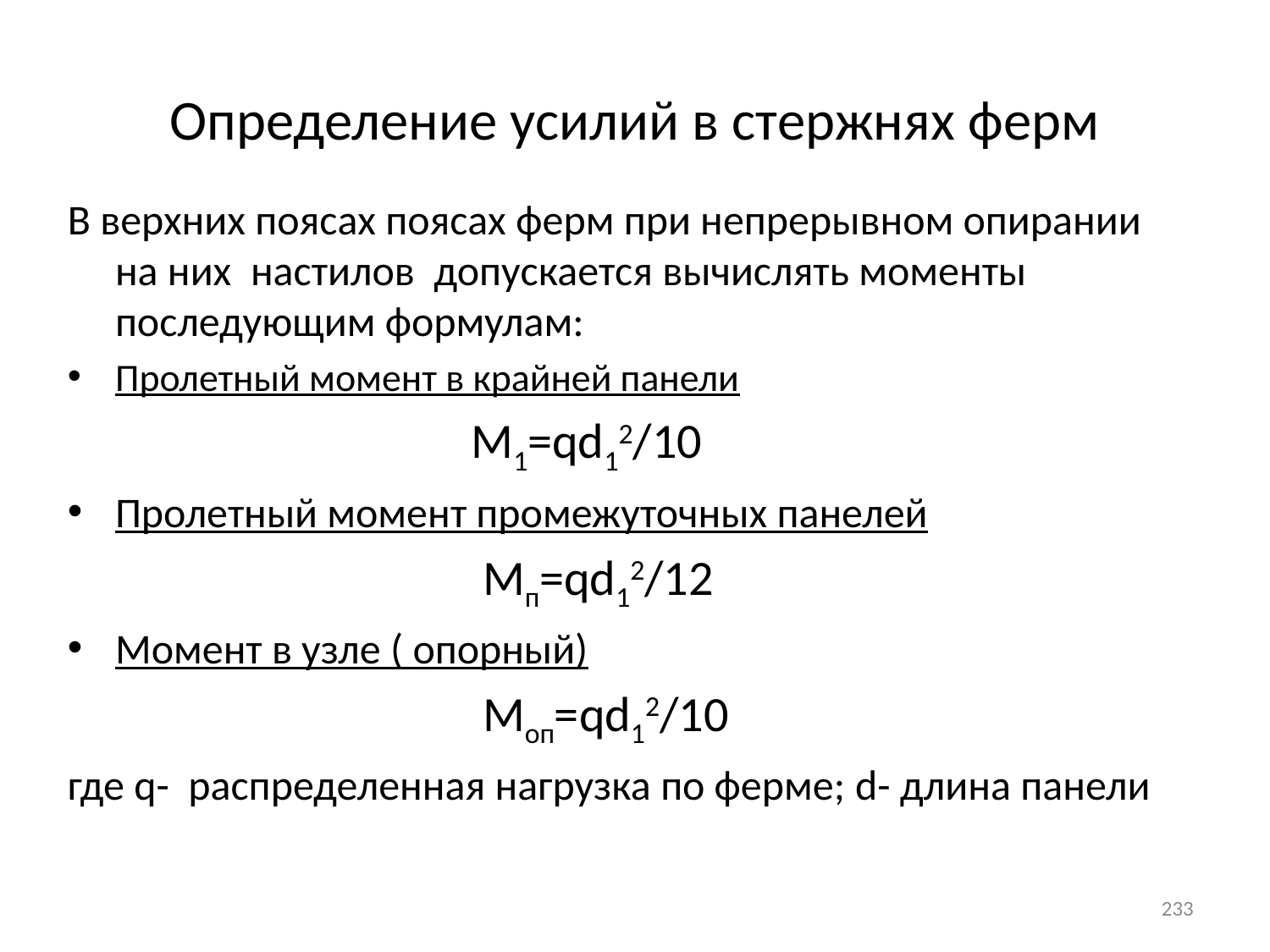

Определение усилий в стержнях ферм
В верхних поясах поясах ферм при непрерывном опирании на них  настилов  допускается вычислять моменты последующим формулам:
Пролетный момент в крайней панели
                                    М1=qd12/10
Пролетный момент промежуточных панелей
                                     Мп=qd12/12
Момент в узле ( опорный)
                                     Моп=qd12/10
где q-  распределенная нагрузка по ферме; d- длина панели

233